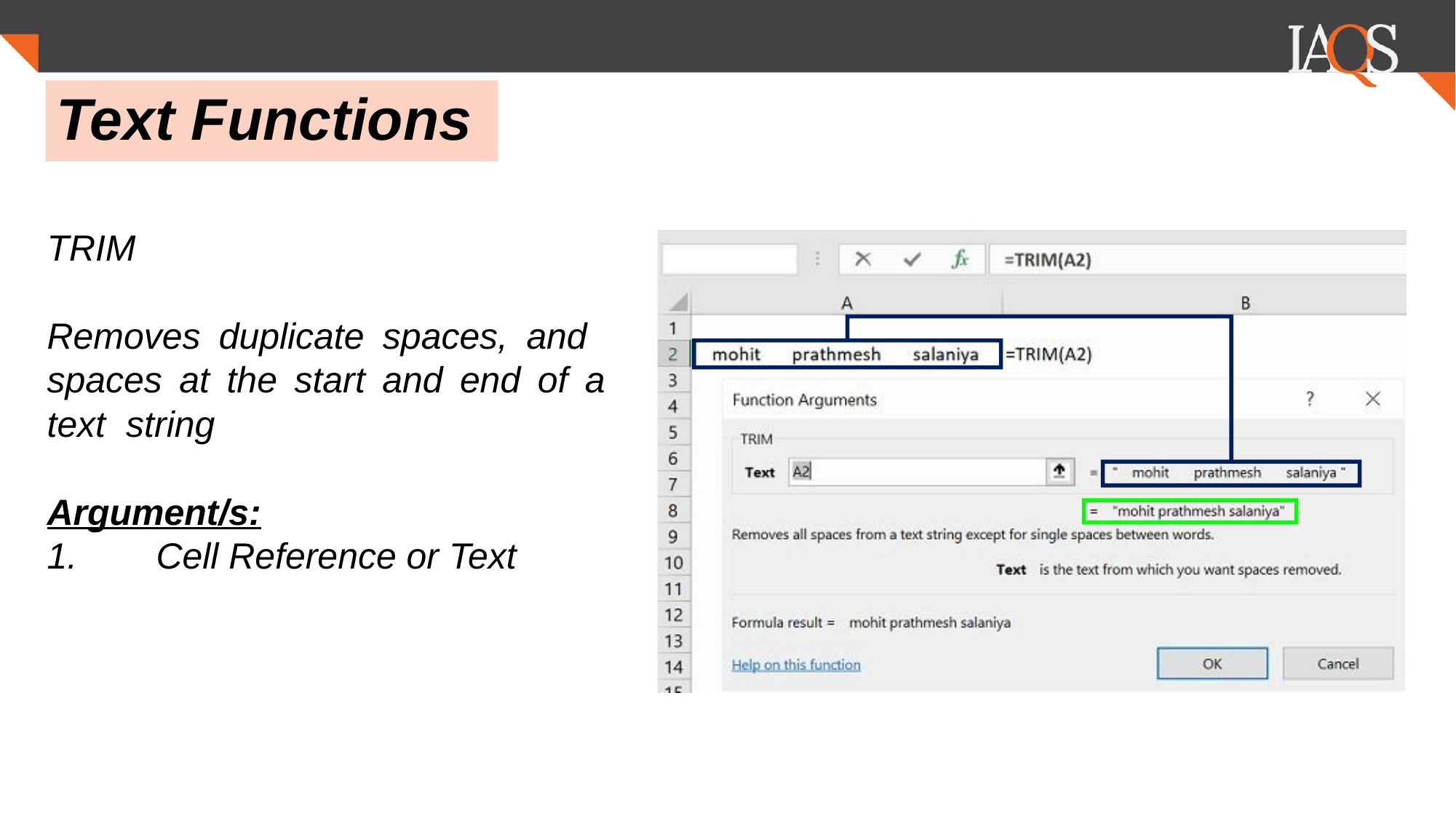

.
# Text Functions

TRIM

Removes duplicate spaces, and  spaces at the start and end of a text  string

Argument/s:
1.	Cell Reference or Text